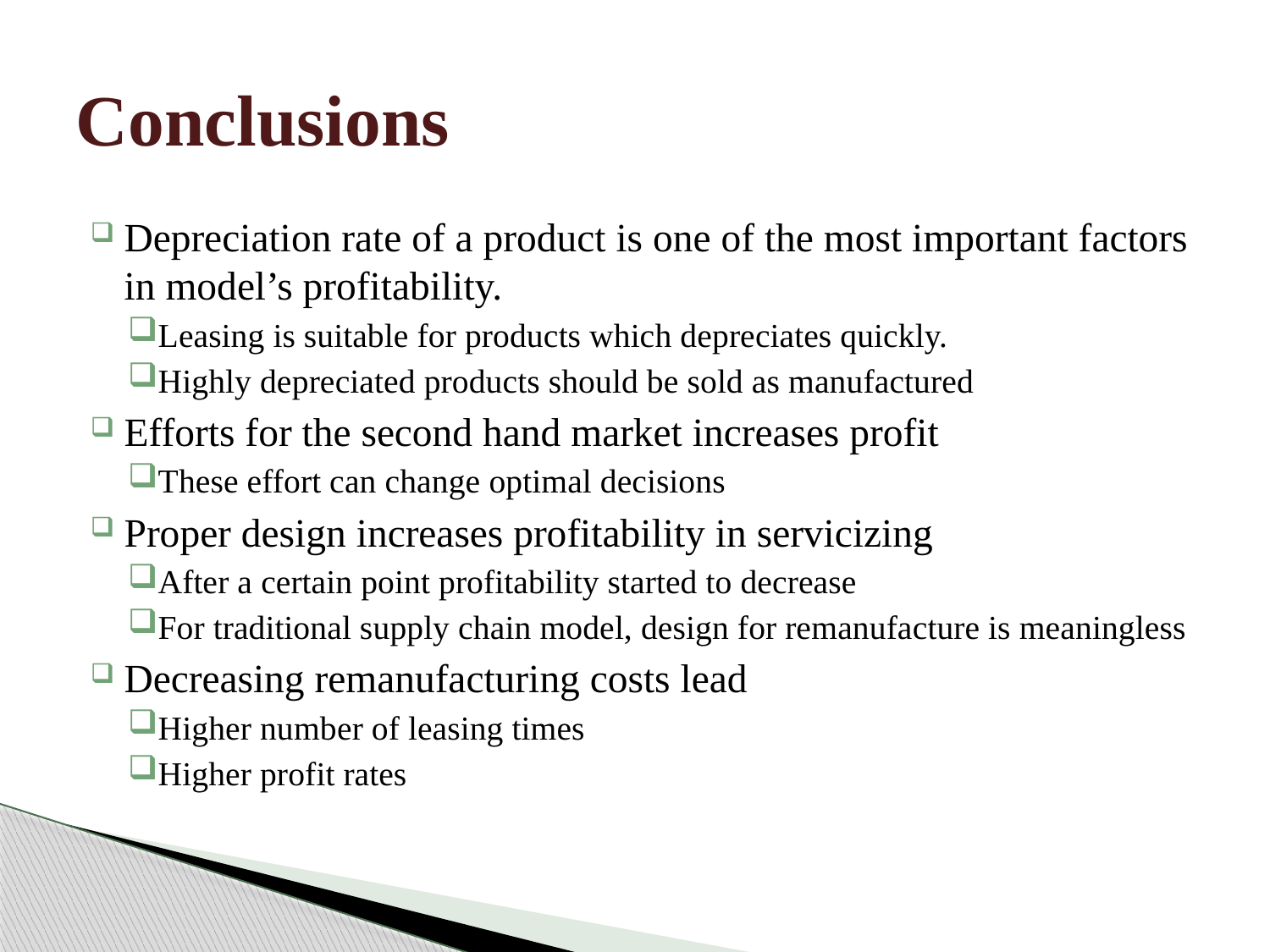

# Conclusions
Depreciation rate of a product is one of the most important factors in model’s profitability.
Leasing is suitable for products which depreciates quickly.
Highly depreciated products should be sold as manufactured
Efforts for the second hand market increases profit
These effort can change optimal decisions
Proper design increases profitability in servicizing
After a certain point profitability started to decrease
For traditional supply chain model, design for remanufacture is meaningless
Decreasing remanufacturing costs lead
Higher number of leasing times
Higher profit rates